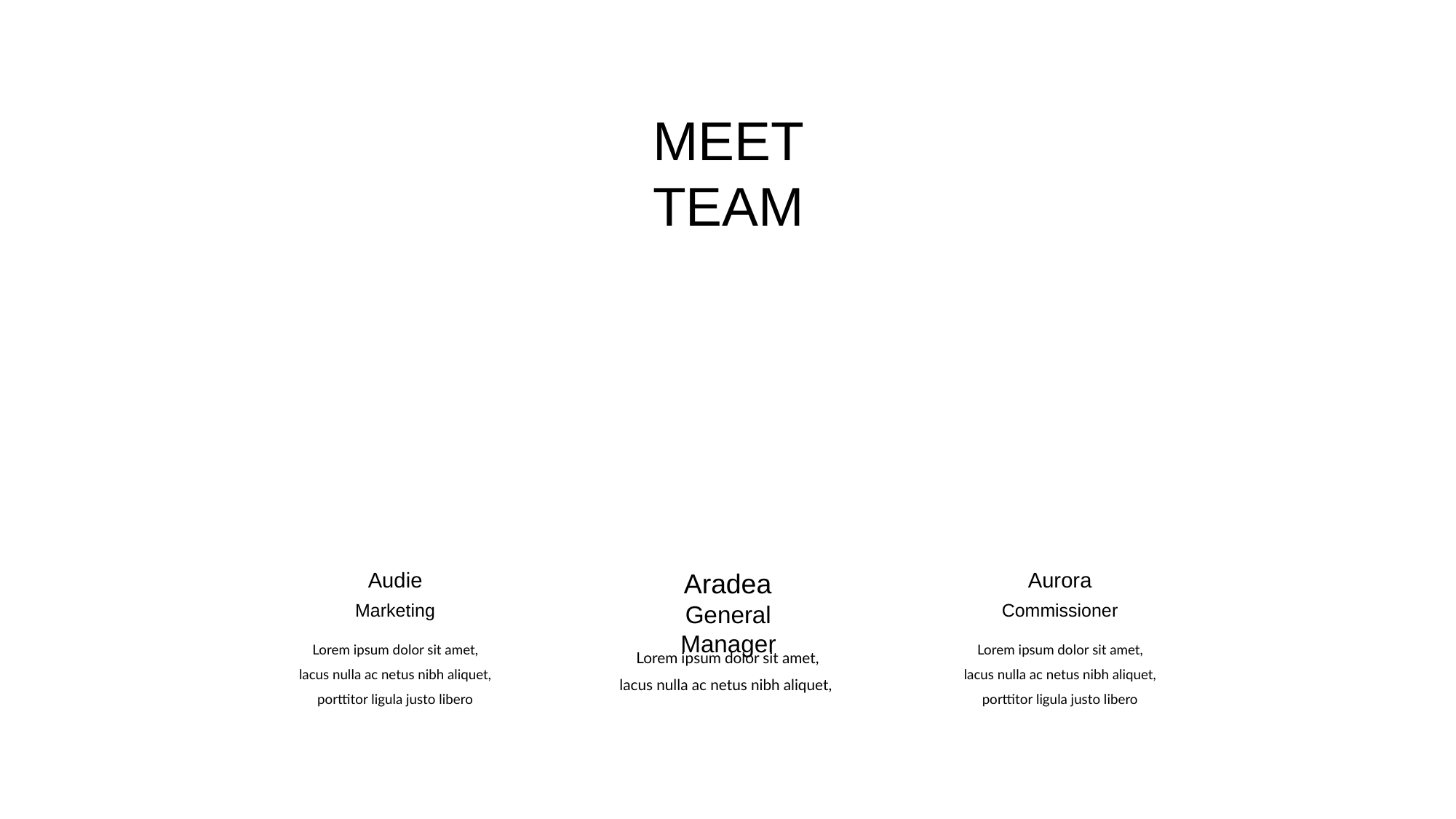

MEET TEAM

Audie
Aradea
Aurora
Marketing
Commissioner
General Manager
Lorem ipsum dolor sit amet, lacus nulla ac netus nibh aliquet, porttitor ligula justo libero
Lorem ipsum dolor sit amet, lacus nulla ac netus nibh aliquet, porttitor ligula justo libero
Lorem ipsum dolor sit amet, lacus nulla ac netus nibh aliquet,